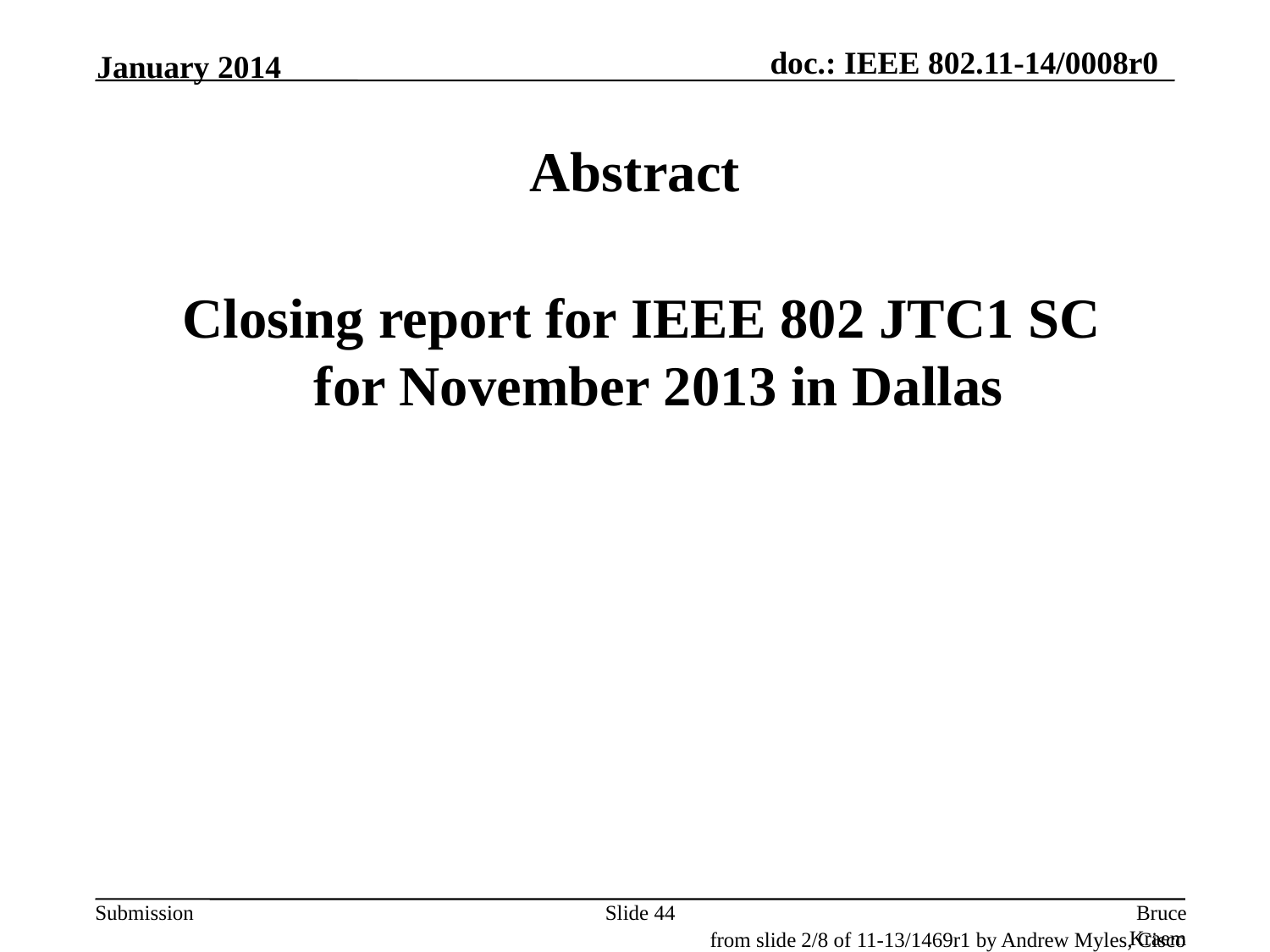

January 2014
# Abstract
 Closing report for IEEE 802 JTC1 SC
for November 2013 in Dallas
Slide 44
Bruce Kraemer, Marvell
from slide 2/8 of 11-13/1469r1 by Andrew Myles, Cisco